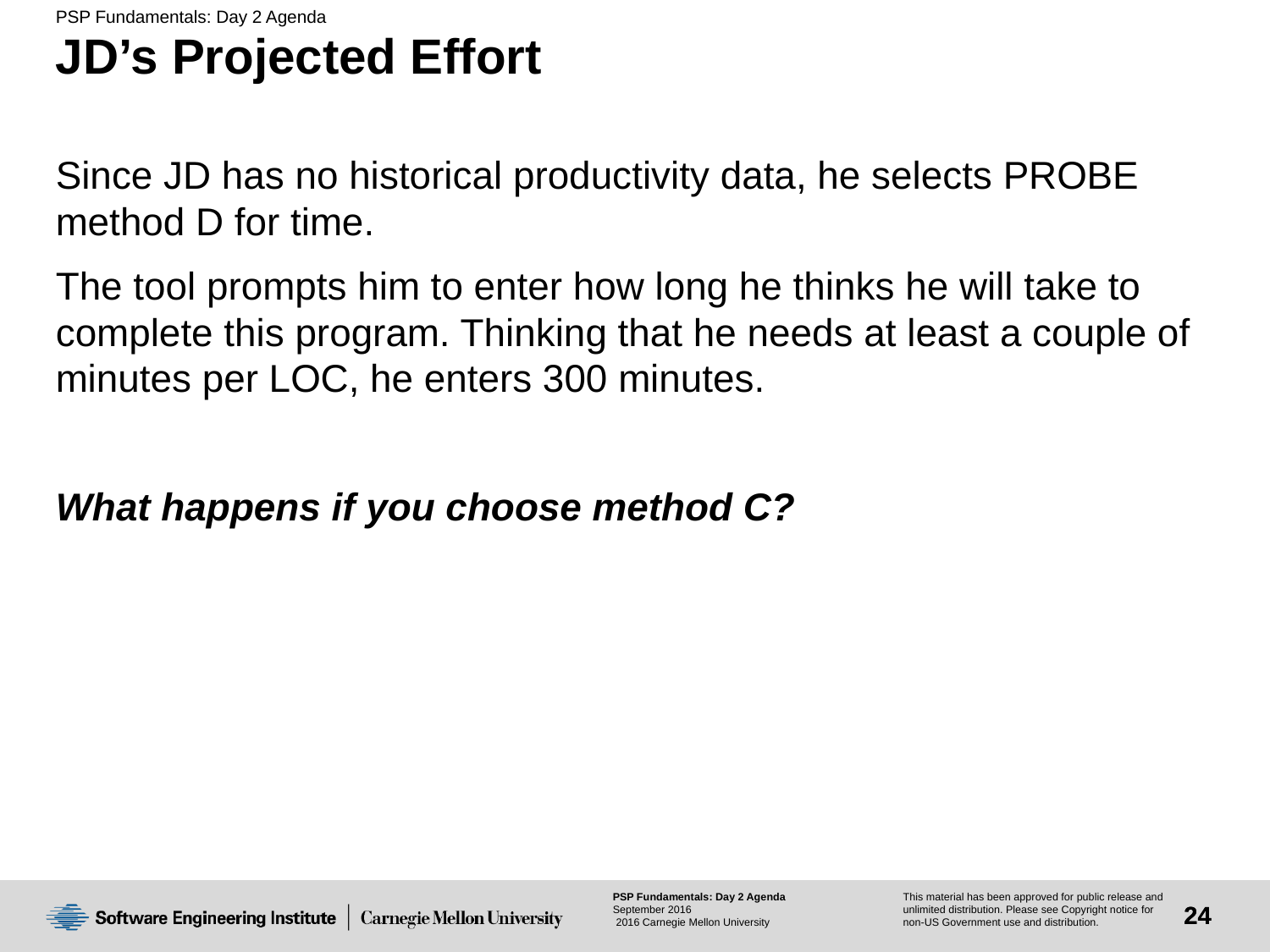

# JD’s Projected Effort
Since JD has no historical productivity data, he selects PROBE method D for time.
The tool prompts him to enter how long he thinks he will take to complete this program. Thinking that he needs at least a couple of minutes per LOC, he enters 300 minutes.

What happens if you choose method C?